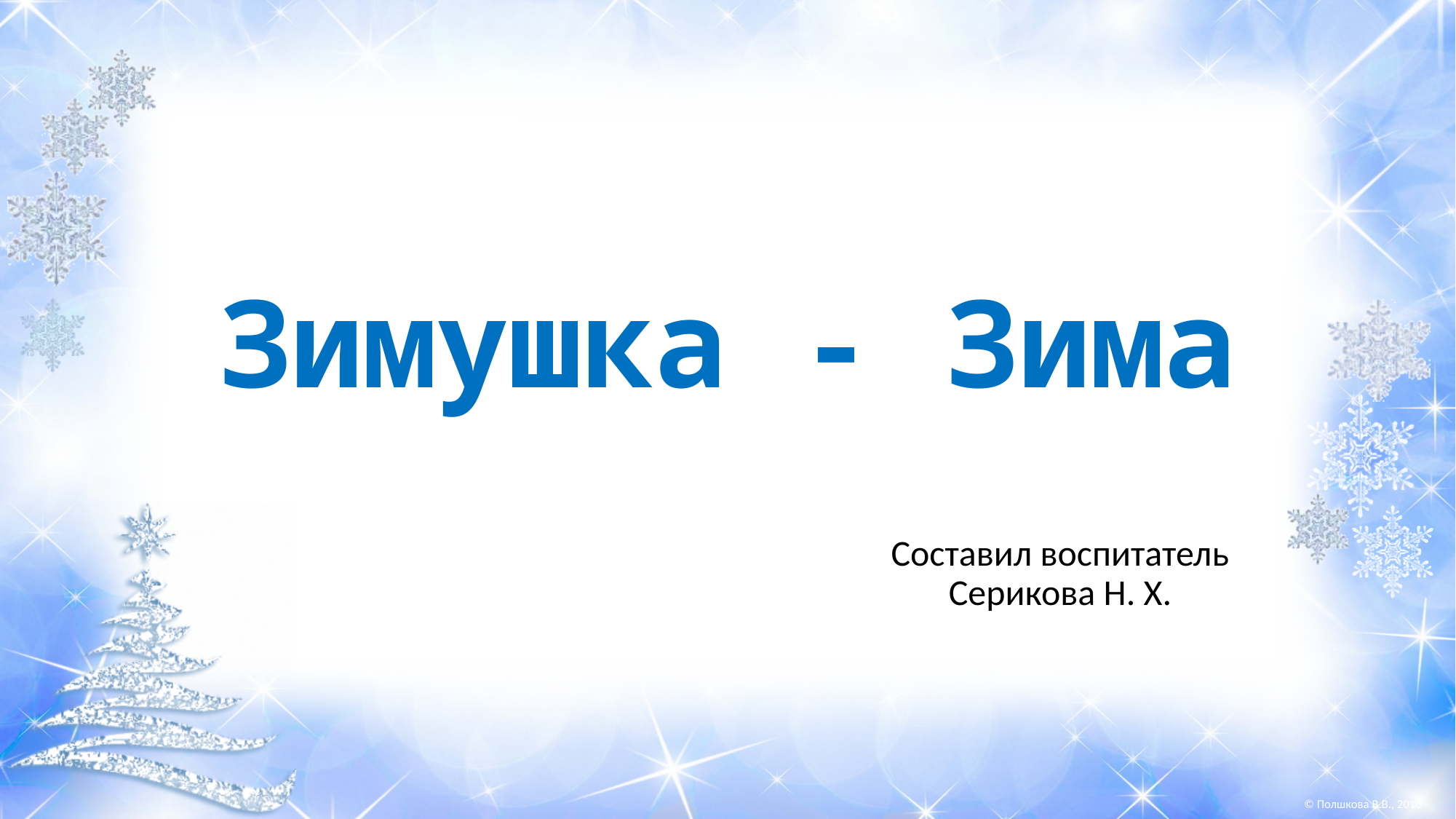

# Зимушка - Зима
Составил воспитатель Серикова Н. Х.